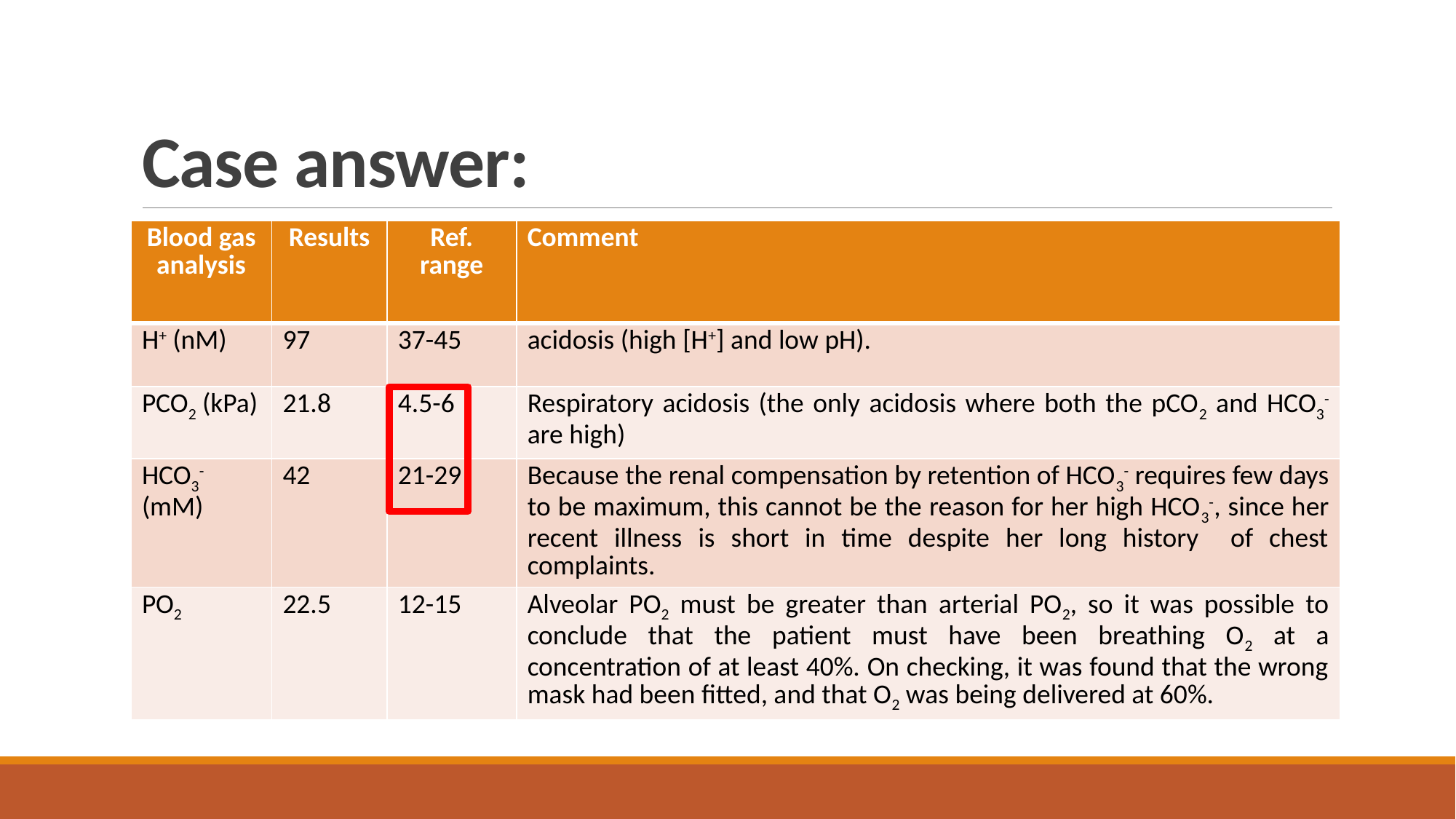

# Case answer:
| Blood gas analysis | Results | Ref. range | Comment |
| --- | --- | --- | --- |
| H+ (nM) | 97 | 37-45 | acidosis (high [H+] and low pH). |
| PCO2 (kPa) | 21.8 | 4.5-6 | Respiratory acidosis (the only acidosis where both the pCO2 and HCO3- are high) |
| HCO3- (mM) | 42 | 21-29 | Because the renal compensation by retention of HCO3- requires few days to be maximum, this cannot be the reason for her high HCO3-, since her recent illness is short in time despite her long history of chest complaints. |
| PO2 | 22.5 | 12-15 | Alveolar PO2 must be greater than arterial PO2, so it was possible to conclude that the patient must have been breathing O2 at a concentration of at least 40%. On checking, it was found that the wrong mask had been fitted, and that O2 was being delivered at 60%. |